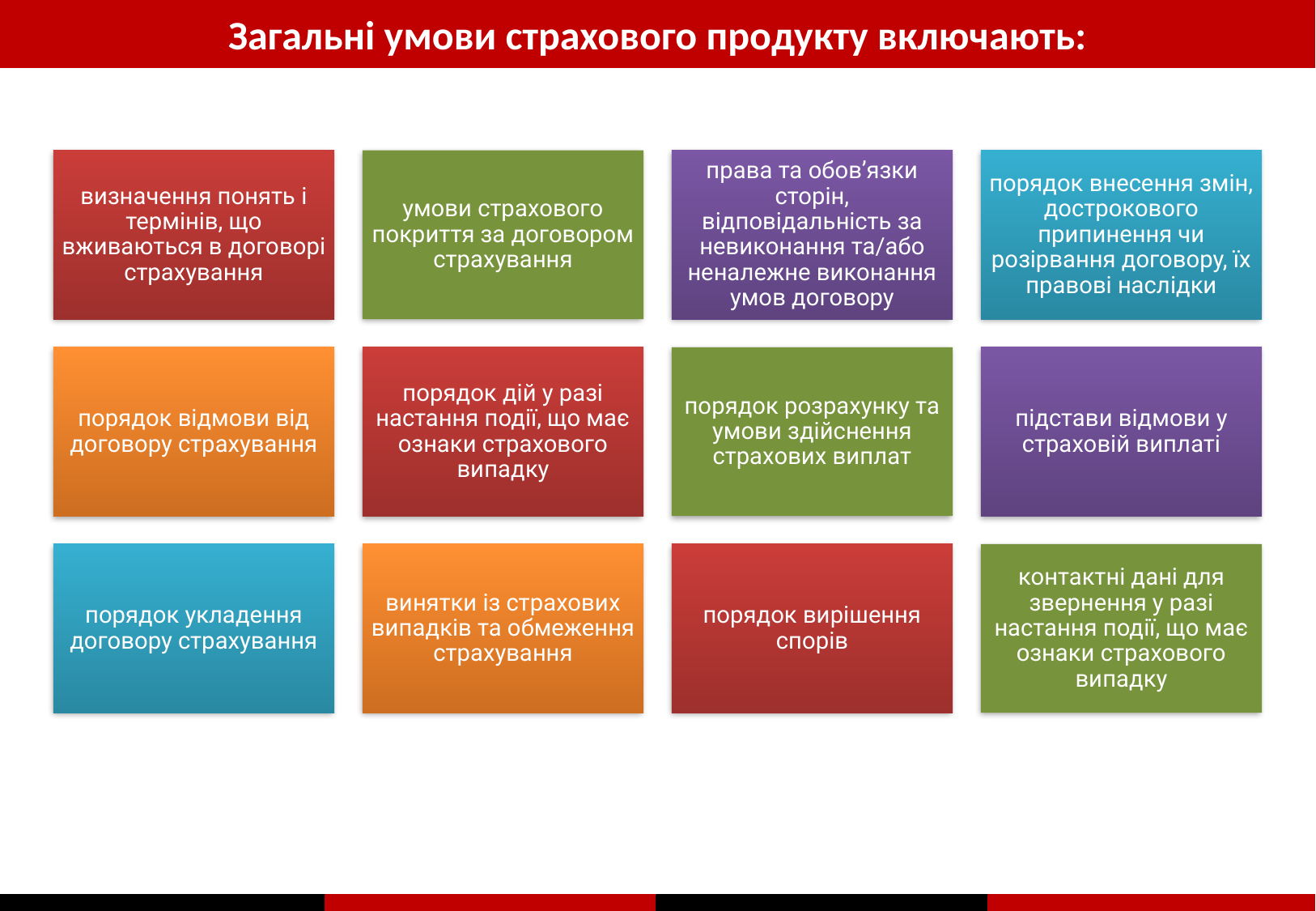

Загальні умови страхового продукту включають:
визначення понять і термінів, що вживаються в договорі страхування
умови страхового покриття за договором страхування
права та обов’язки сторін, відповідальність за невиконання та/або неналежне виконання умов договору
порядок внесення змін, дострокового припинення чи розірвання договору, їх правові наслідки
порядок відмови від договору страхування
порядок дій у разі настання події, що має ознаки страхового випадку
порядок розрахунку та умови здійснення страхових виплат
підстави відмови у страховій виплаті
порядок укладення договору страхування
винятки із страхових випадків та обмеження страхування
порядок вирішення спорів
контактні дані для звернення у разі настання події, що має ознаки страхового випадку